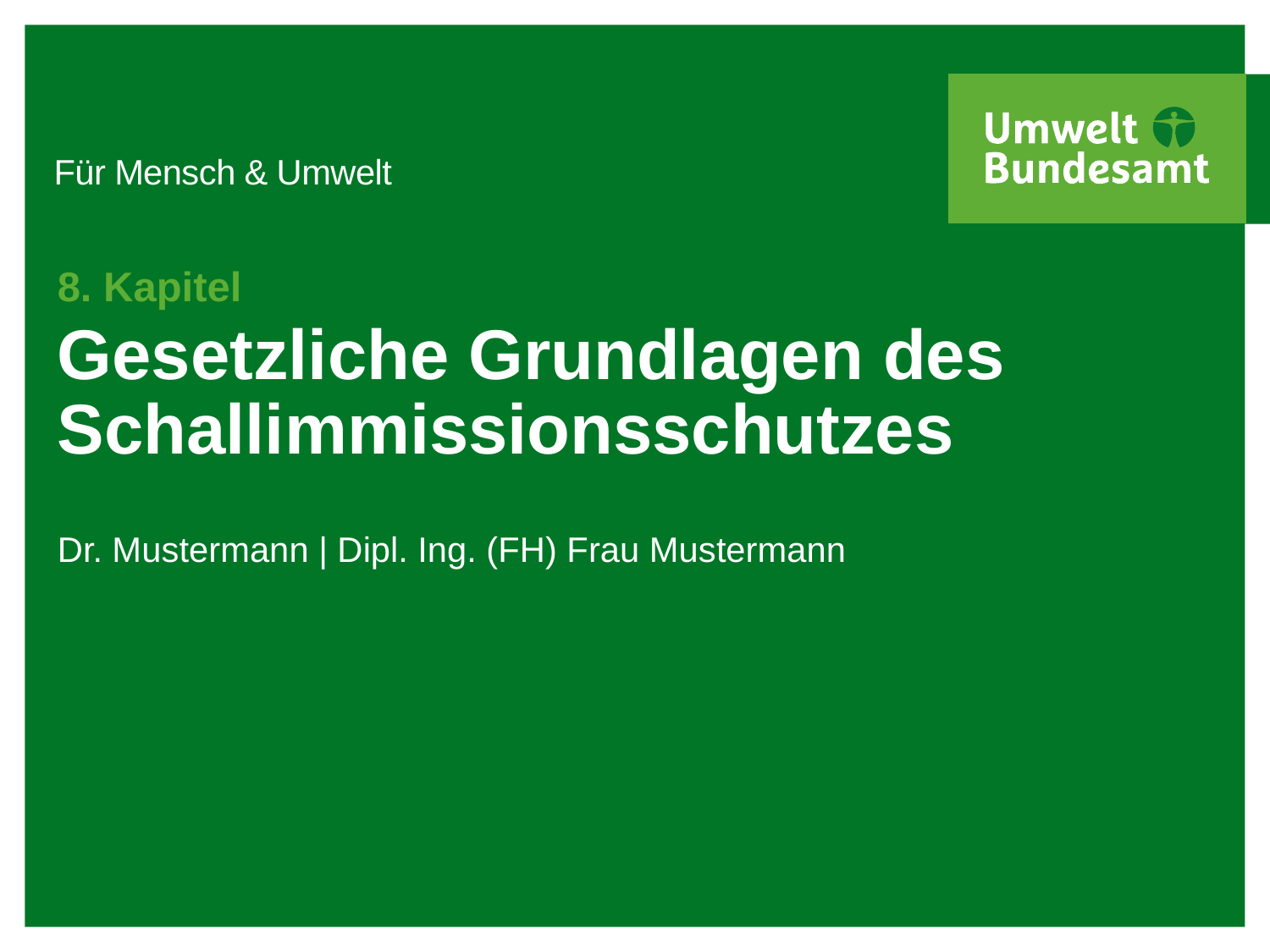

# 8. Kapitel
Gesetzliche Grundlagen des Schallimmissionsschutzes
Dr. Mustermann | Dipl. Ing. (FH) Frau Mustermann